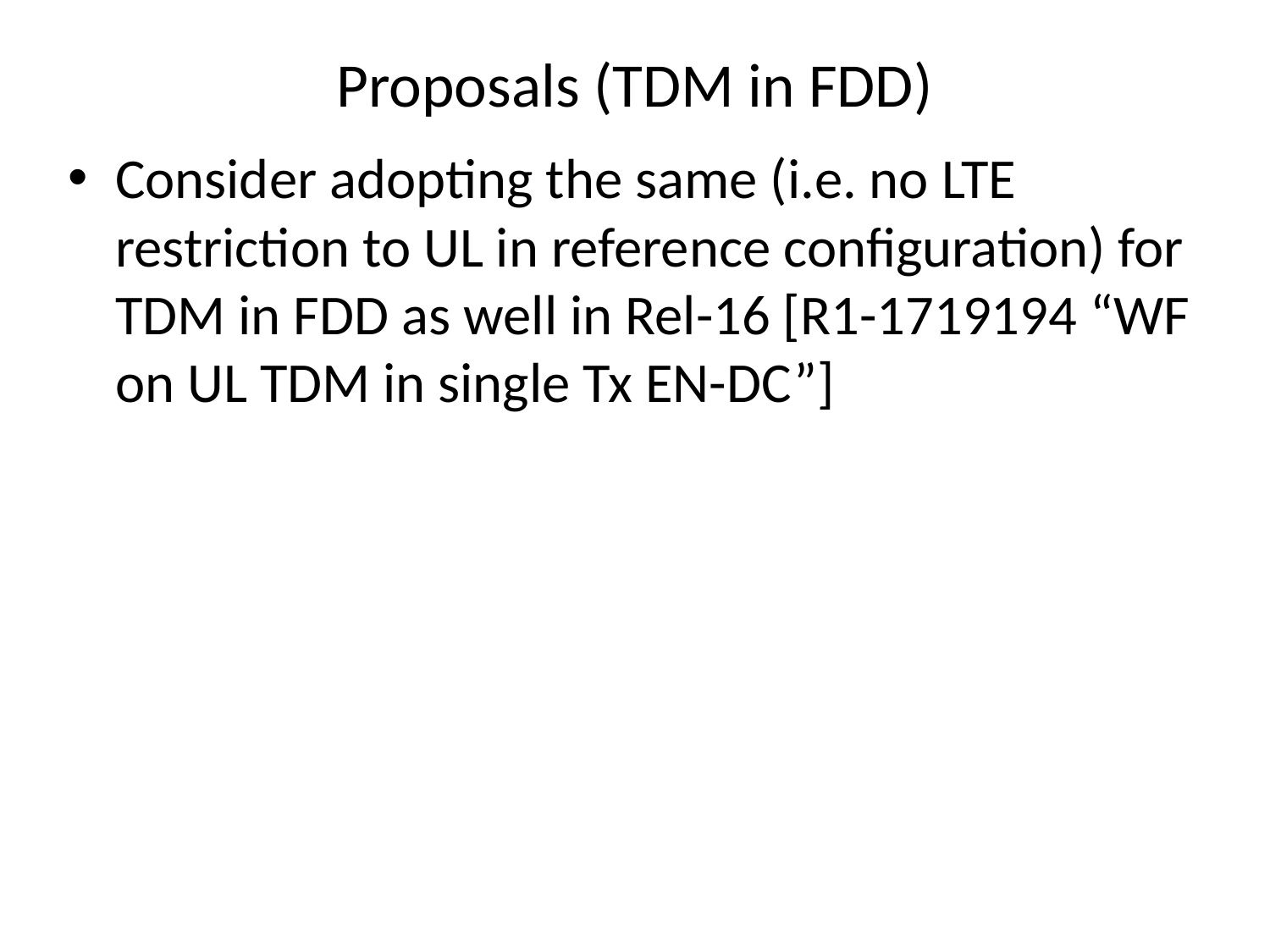

# Proposals (TDM in FDD)
Consider adopting the same (i.e. no LTE restriction to UL in reference configuration) for TDM in FDD as well in Rel-16 [R1-1719194 “WF on UL TDM in single Tx EN-DC”]